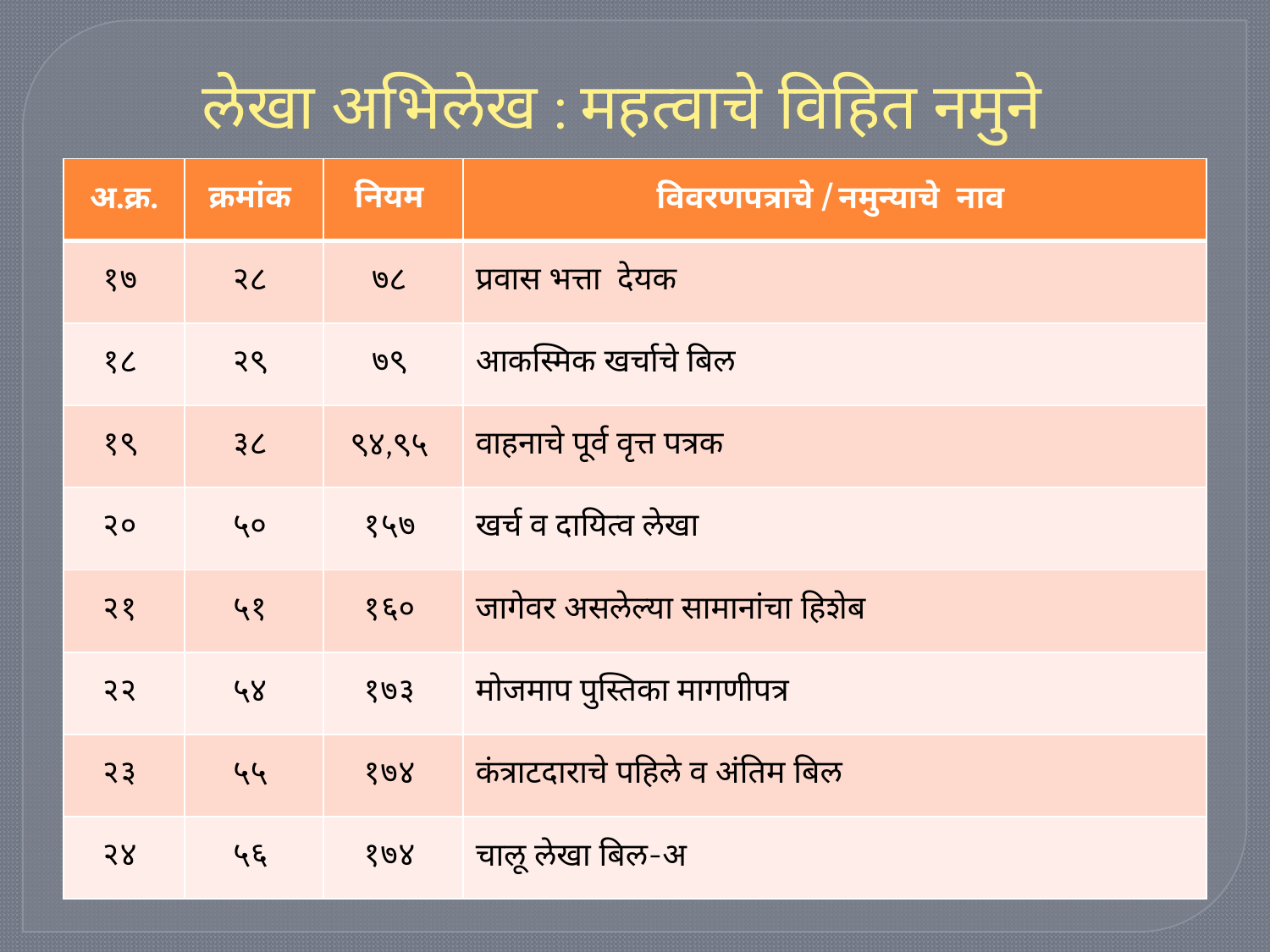

# लेखा अभिलेख : महत्वाचे विहित नमुने
| अ.क्र. | क्रमांक | नियम | विवरणपत्राचे / नमुन्याचे नाव |
| --- | --- | --- | --- |
| १७ | २८ | ७८ | प्रवास भत्ता देयक |
| १८ | २९ | ७९ | आकस्मिक खर्चाचे बिल |
| १९ | ३८ | ९४,९५ | वाहनाचे पूर्व वृत्त पत्रक |
| २० | ५० | १५७ | खर्च व दायित्व लेखा |
| २१ | ५१ | १६० | जागेवर असलेल्या सामानांचा हिशेब |
| २२ | ५४ | १७३ | मोजमाप पुस्तिका मागणीपत्र |
| २३ | ५५ | १७४ | कंत्राटदाराचे पहिले व अंतिम बिल |
| २४ | ५६ | १७४ | चालू लेखा बिल-अ |